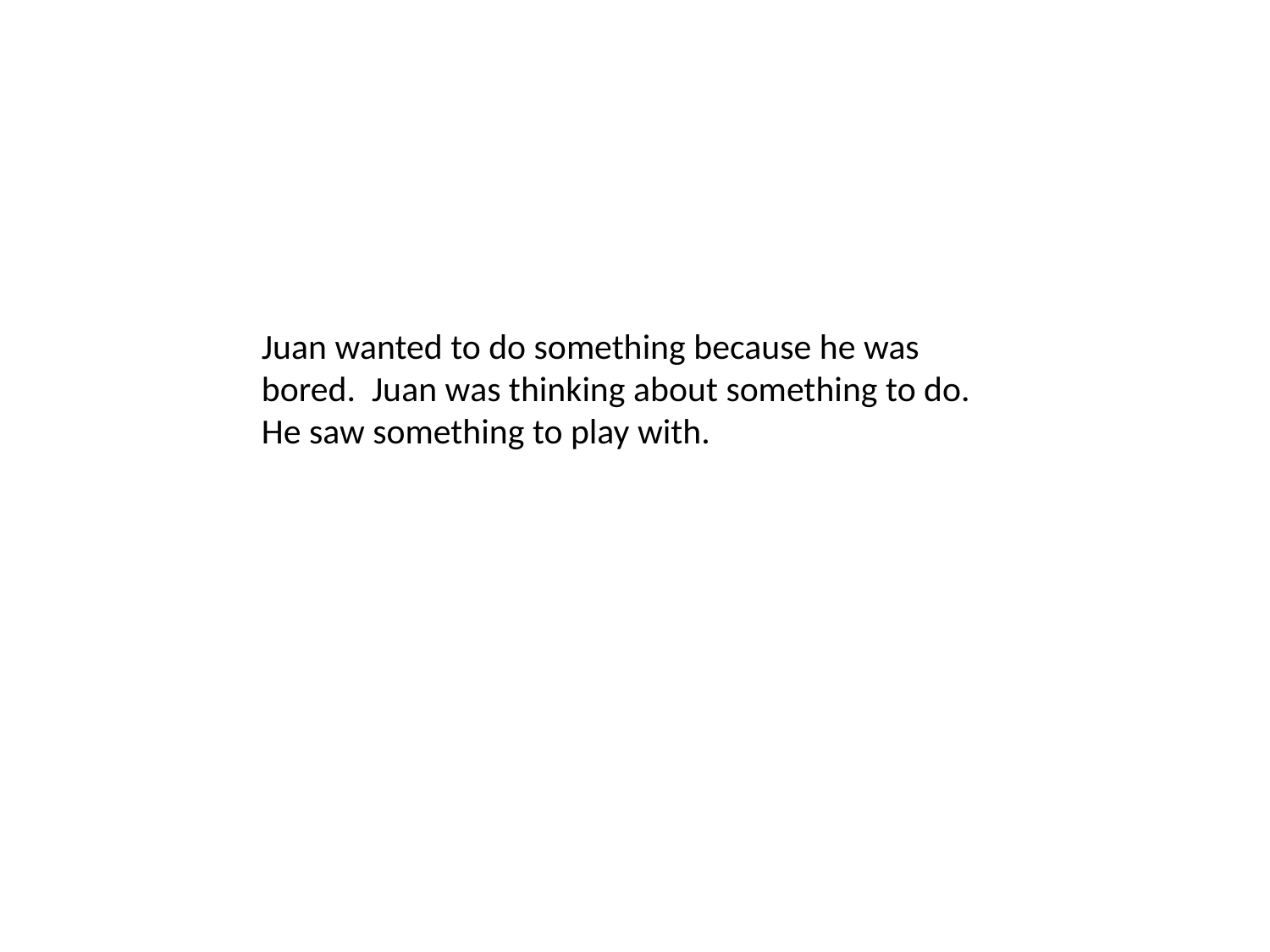

Juan wanted to do something because he was bored.  Juan was thinking about something to do.  He saw something to play with.